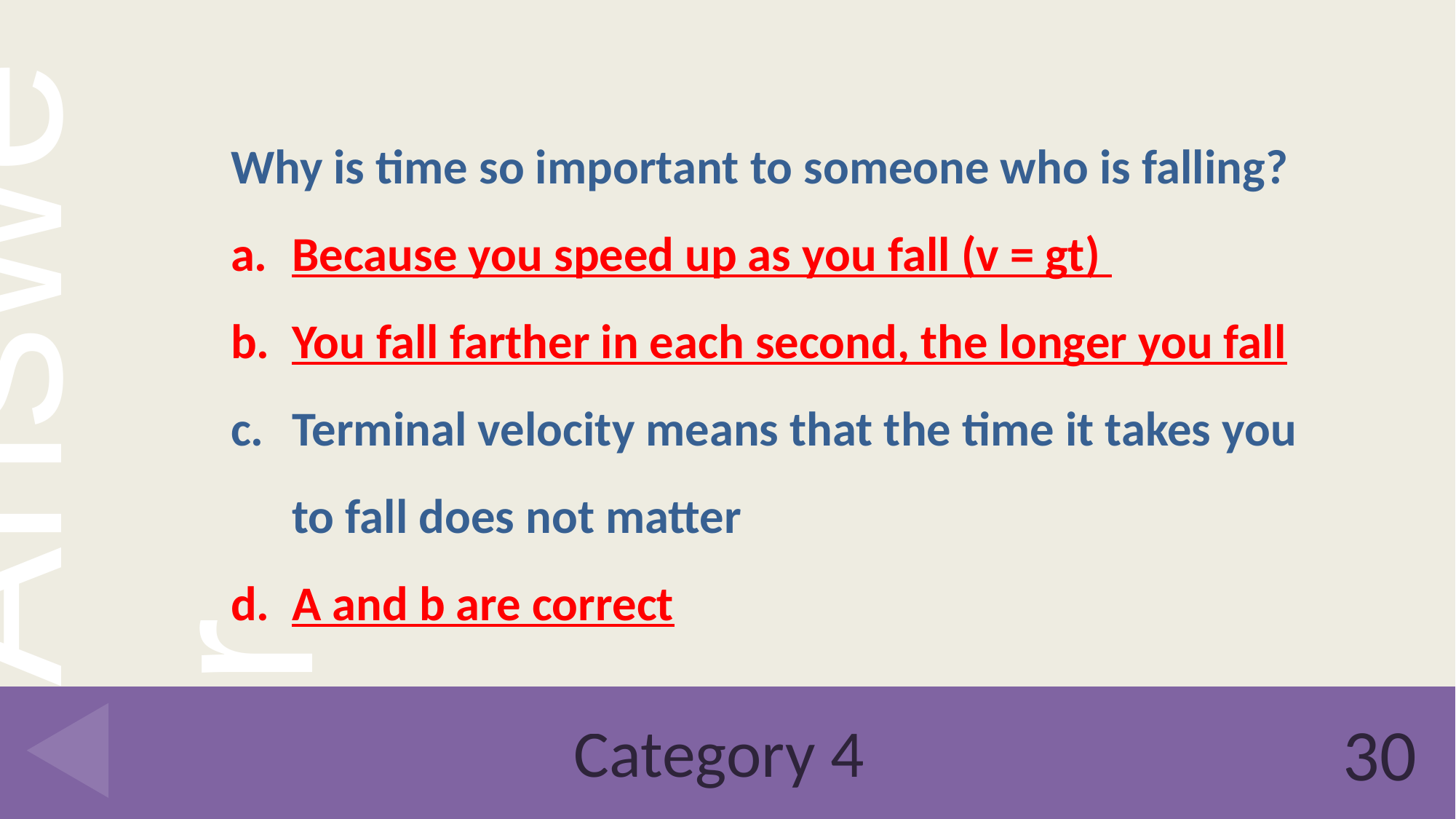

Why is time so important to someone who is falling?
Because you speed up as you fall (v = gt)
You fall farther in each second, the longer you fall
Terminal velocity means that the time it takes you to fall does not matter
A and b are correct
# Category 4
30